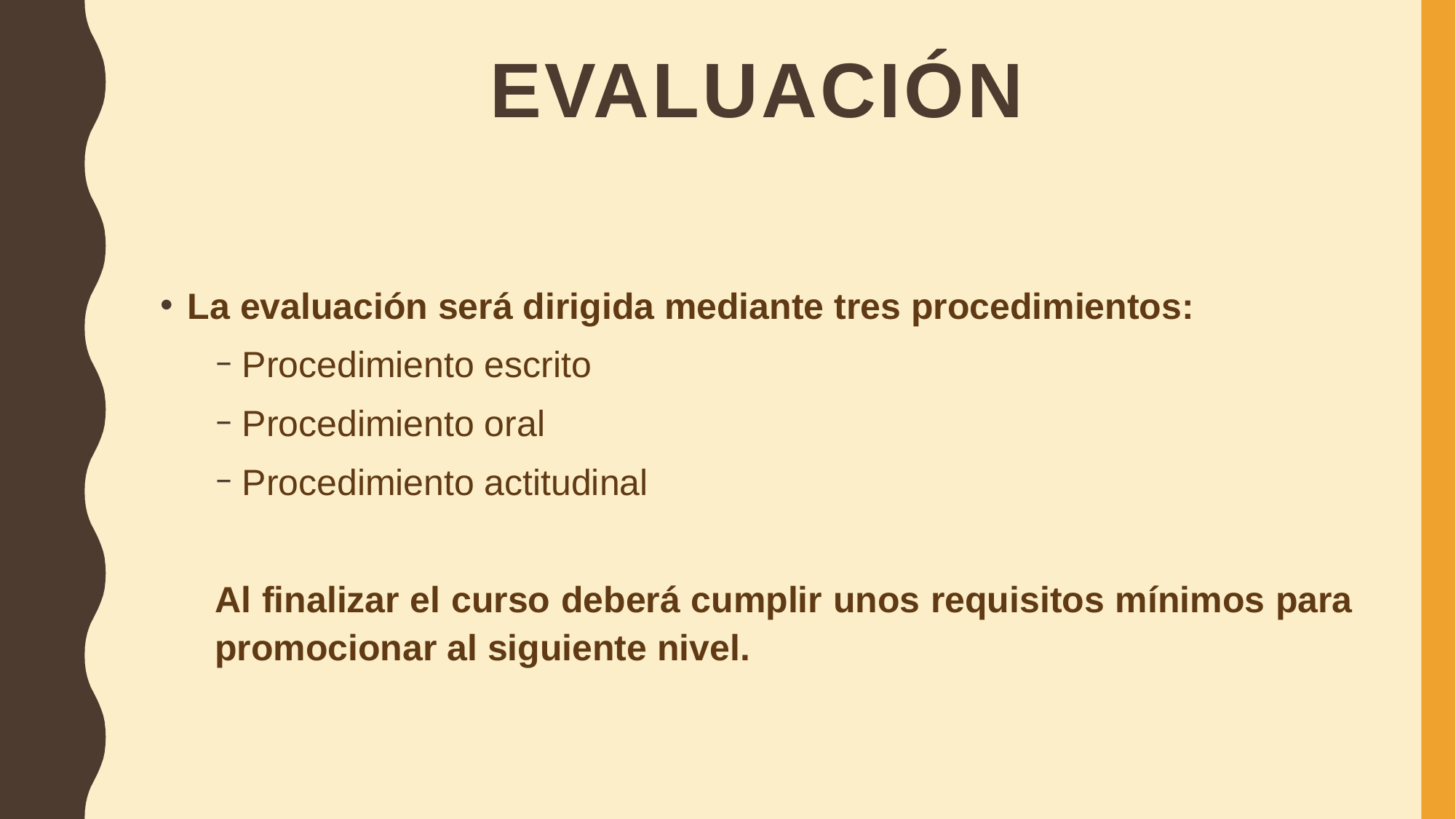

# Evaluación
La evaluación será dirigida mediante tres procedimientos:
Procedimiento escrito
Procedimiento oral
Procedimiento actitudinal

Al finalizar el curso deberá cumplir unos requisitos mínimos para promocionar al siguiente nivel.